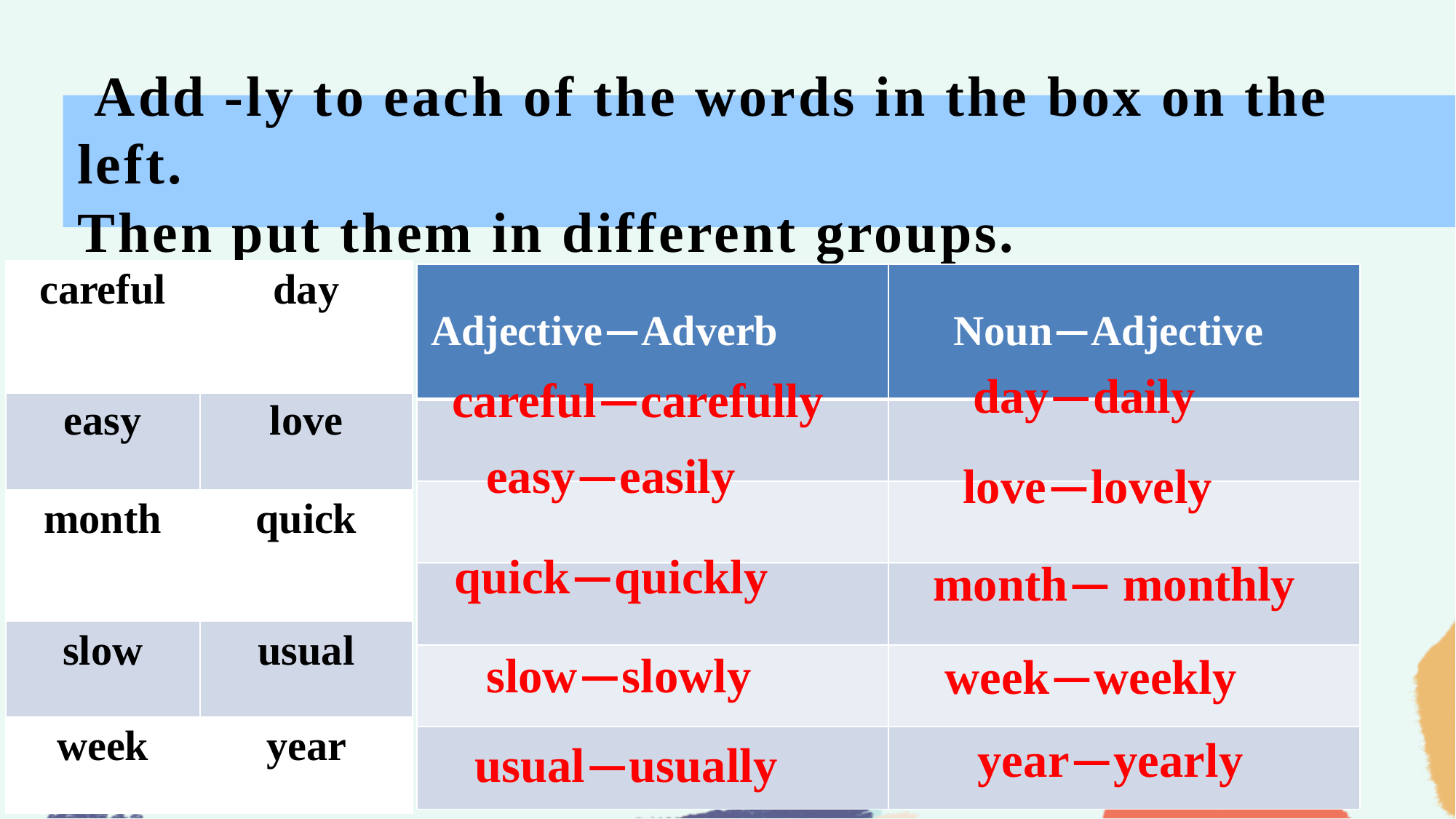

# Add -ly to each of the words in the box on the left. Then put them in different groups.
| careful | day |
| --- | --- |
| easy | love |
| month | quick |
| slow | usual |
| week | year |
| Adjective—Adverb | Noun—Adjective |
| --- | --- |
|  |  |
|  |  |
|  |  |
|  |  |
|  |  |
day—daily
careful—carefully
easy—easily
love—lovely
quick—quickly
month— monthly
slow—slowly
week—weekly
year—yearly
usual—usually